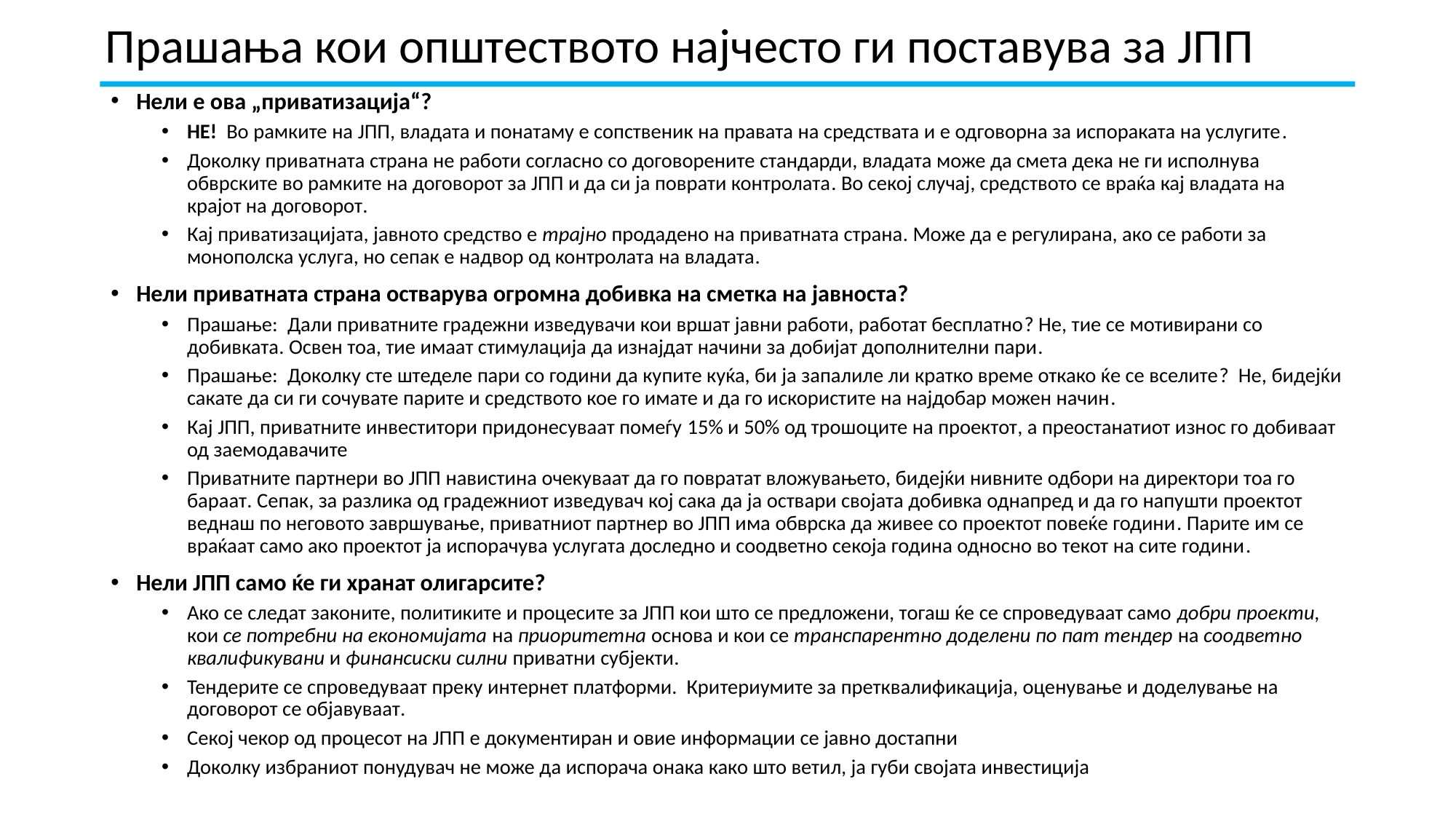

# Прашања кои општеството најчесто ги поставува за ЈПП
Нели е ова „приватизација“?
НЕ!  Во рамките на ЈПП, владата и понатаму е сопственик на правата на средствата и е одговорна за испораката на услугите.
Доколку приватната страна не работи согласно со договорените стандарди, владата може да смета дека не ги исполнува обврските во рамките на договорот за ЈПП и да си ја поврати контролата. Во секој случај, средството се враќа кај владата на крајот на договорот.
Кај приватизацијата, јавното средство е трајно продадено на приватната страна. Може да е регулирана, ако се работи за монополска услуга, но сепак е надвор од контролата на владата.
Нели приватната страна остварува огромна добивка на сметка на јавноста?
Прашање:  Дали приватните градежни изведувачи кои вршат јавни работи, работат бесплатно? Не, тие се мотивирани со добивката. Освен тоа, тие имаат стимулација да изнајдат начини за добијат дополнителни пари.
Прашање:  Доколку сте штеделе пари со години да купите куќа, би ја запалиле ли кратко време откако ќе се вселите?  Не, бидејќи сакате да си ги сочувате парите и средството кое го имате и да го искористите на најдобар можен начин.
Кај ЈПП, приватните инвеститори придонесуваат помеѓу 15% и 50% од трошоците на проектот, а преостанатиот износ го добиваат од заемодавачите
Приватните партнери во ЈПП навистина очекуваат да го повратат вложувањето, бидејќи нивните одбори на директори тоа го бараат. Сепак, за разлика од градежниот изведувач кој сака да ја оствари својата добивка однапред и да го напушти проектот веднаш по неговото завршување, приватниот партнер во ЈПП има обврска да живее со проектот повеќе години. Парите им се враќаат само ако проектот ја испорачува услугата доследно и соодветно секоја година односно во текот на сите години.
Нели ЈПП само ќе ги хранат олигарсите?
Ако се следат законите, политиките и процесите за ЈПП кои што се предложени, тогаш ќе се спроведуваат само добри проекти, кои се потребни на економијата на приоритетна основа и кои се транспарентно доделени по пат тендер на соодветно квалификувани и финансиски силни приватни субјекти.
Тендерите се спроведуваат преку интернет платформи.  Критериумите за претквалификација, оценување и доделување на договорот се објавуваат.
Секој чекор од процесот на ЈПП е документиран и овие информации се јавно достапни
Доколку избраниот понудувач не може да испорача онака како што ветил, ја губи својата инвестиција